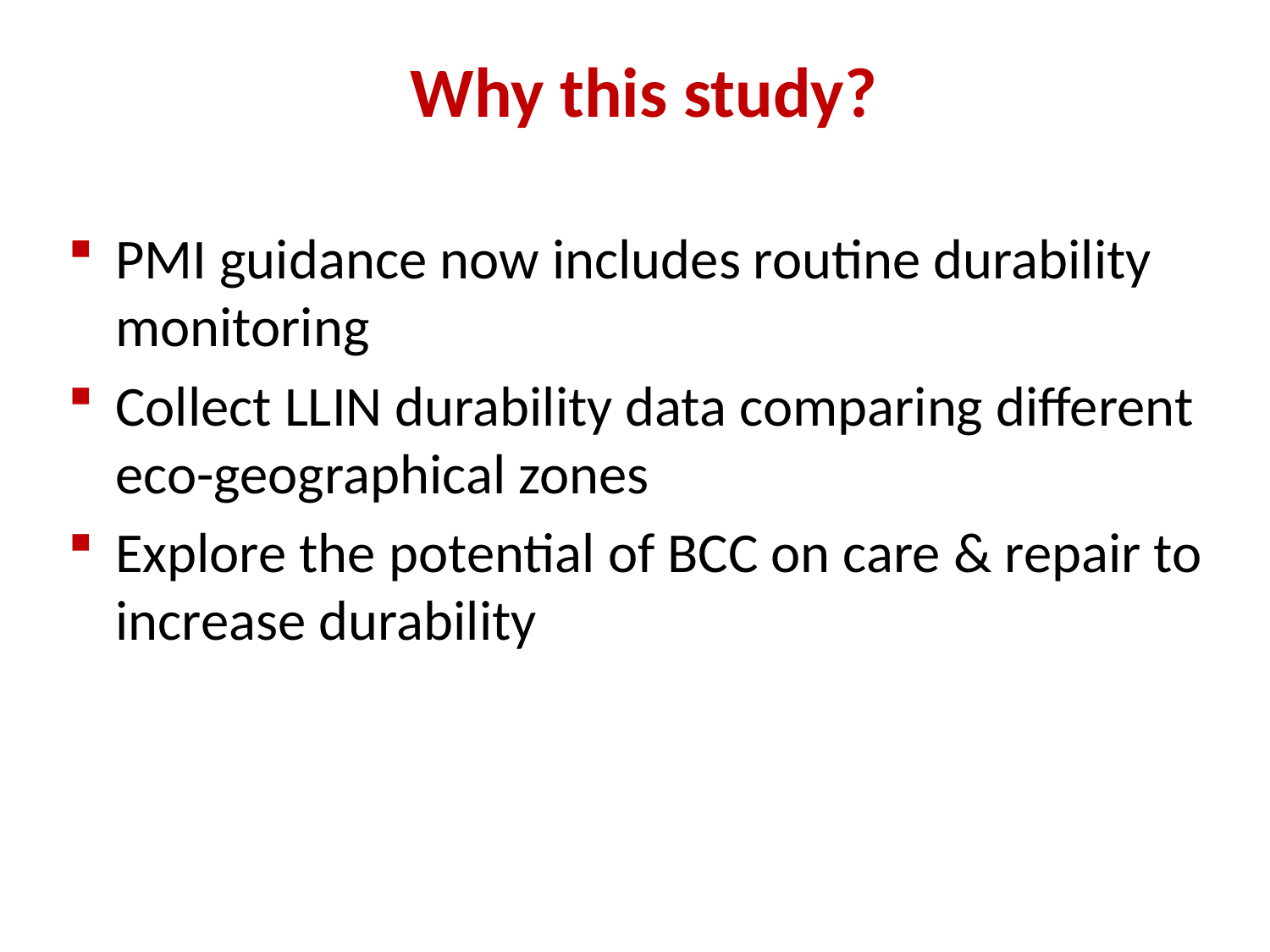

Why this study?
PMI guidance now includes routine durability monitoring
Collect LLIN durability data comparing different eco-geographical zones
Explore the potential of BCC on care & repair to increase durability